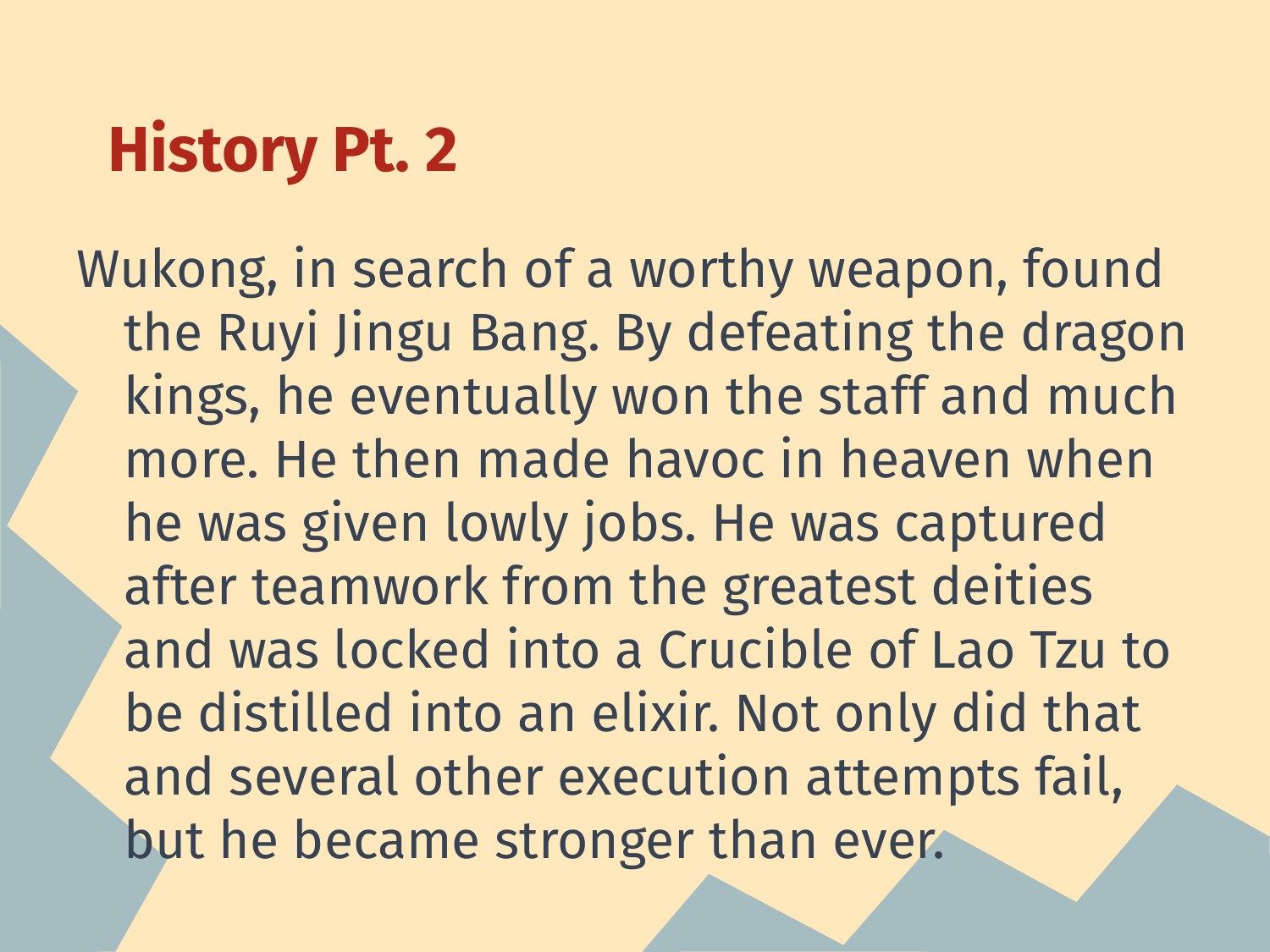

# History Pt. 2
Wukong, in search of a worthy weapon, found the Ruyi Jingu Bang. By defeating the dragon kings, he eventually won the staff and much more. He then made havoc in heaven when he was given lowly jobs. He was captured after teamwork from the greatest deities and was locked into a Crucible of Lao Tzu to be distilled into an elixir. Not only did that and several other execution attempts fail, but he became stronger than ever.